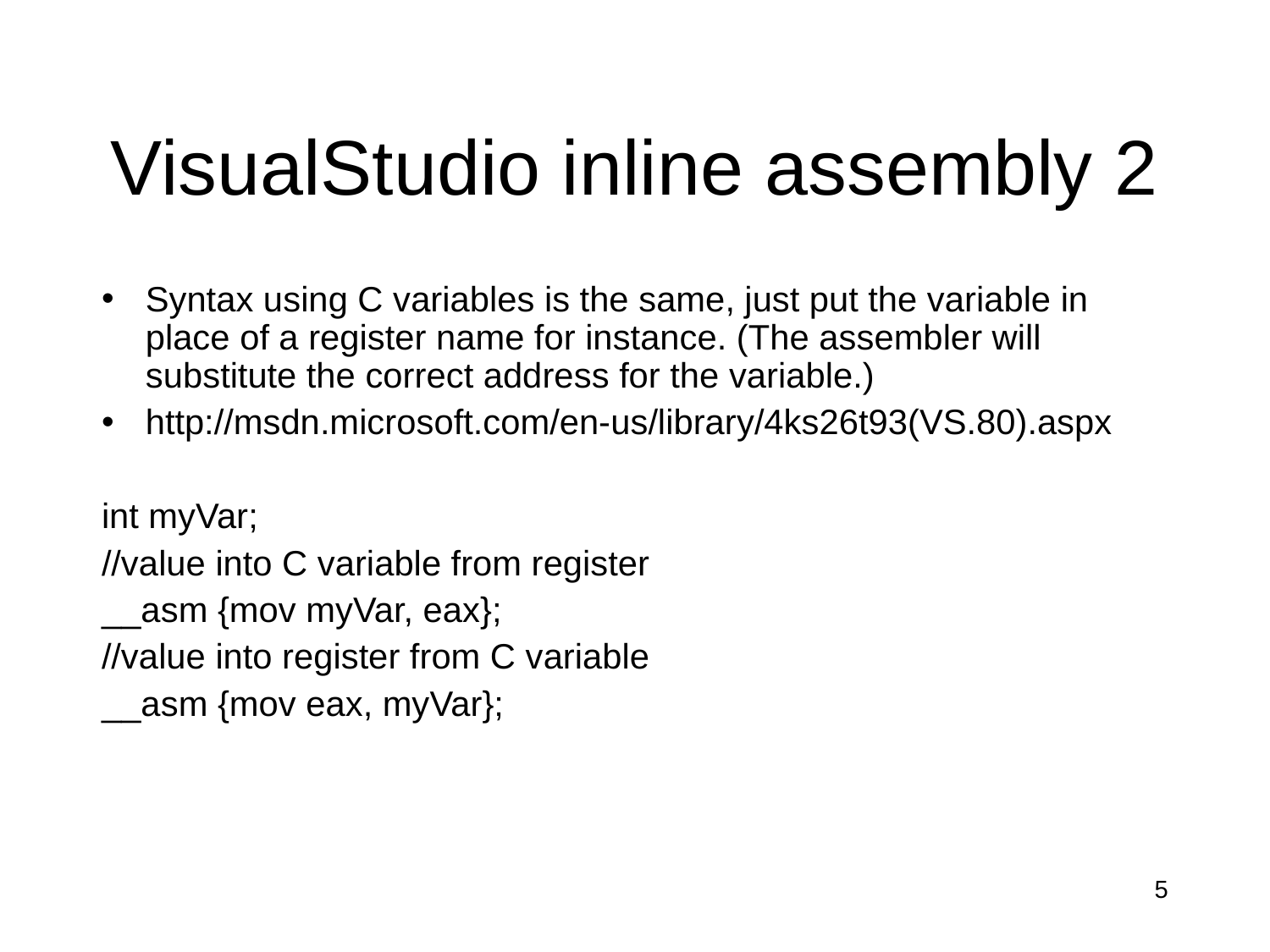

VisualStudio inline assembly 2
Syntax using C variables is the same, just put the variable in place of a register name for instance. (The assembler will substitute the correct address for the variable.)
http://msdn.microsoft.com/en-us/library/4ks26t93(VS.80).aspx

int myVar;
//value into C variable from register
__asm {mov myVar, eax};
//value into register from C variable
__asm {mov eax, myVar};
5